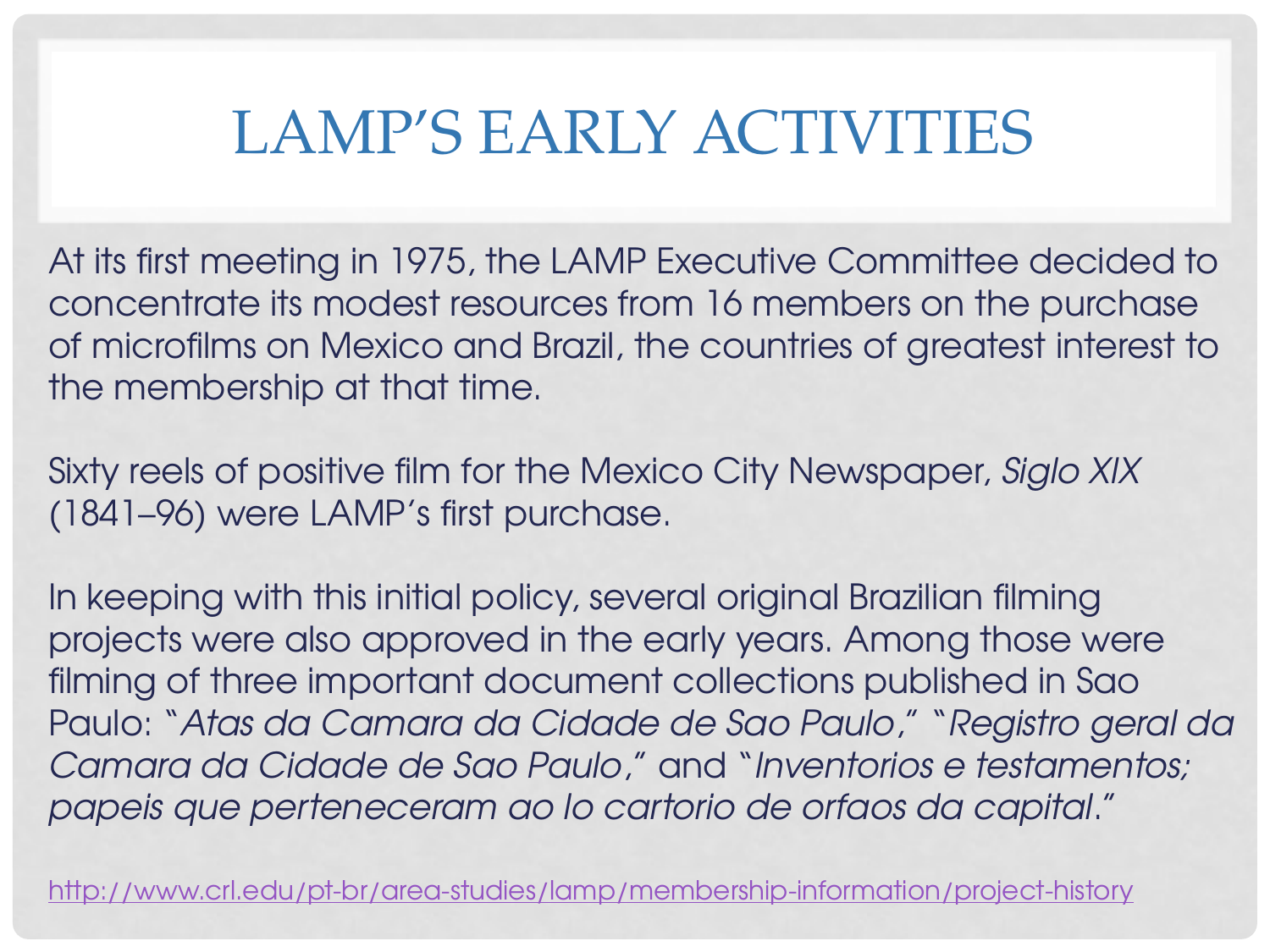

# LAMP’s early activities
At its first meeting in 1975, the LAMP Executive Committee decided to concentrate its modest resources from 16 members on the purchase of microfilms on Mexico and Brazil, the countries of greatest interest to the membership at that time.
Sixty reels of positive film for the Mexico City Newspaper, Siglo XIX (1841–96) were LAMP’s first purchase.
In keeping with this initial policy, several original Brazilian filming projects were also approved in the early years. Among those were filming of three important document collections published in Sao Paulo: “Atas da Camara da Cidade de Sao Paulo,” “Registro geral da Camara da Cidade de Sao Paulo,” and “Inventorios e testamentos; papeis que perteneceram ao lo cartorio de orfaos da capital.”
http://www.crl.edu/pt-br/area-studies/lamp/membership-information/project-history